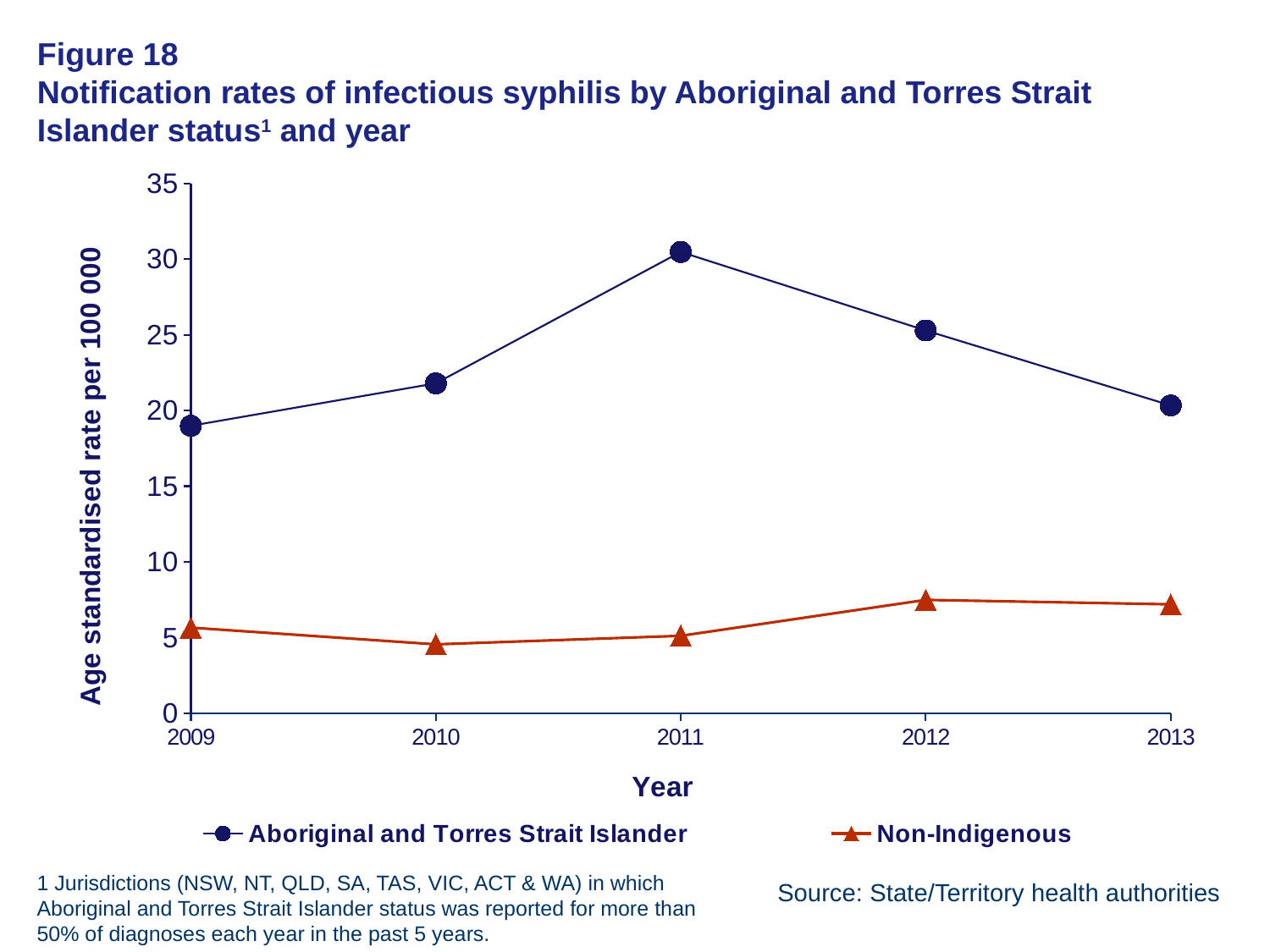

# Figure 18 Notification rates of infectious syphilis by Aboriginal and Torres Strait Islander status1 and year

### Chart

| Category | Aboriginal and Torres Strait Islander | Non-Indigenous |
|---|---|---|
| 2009.0 | 18.98894749867311 | 5.644698179223728 |
| 2010.0 | 21.79373072093051 | 4.538533388375916 |
| 2011.0 | 30.48065300316608 | 5.104388435652631 |
| 2012.0 | 25.28934923662372 | 7.478058651883687 |
| 2013.0 | 20.33477969677633 | 7.186445576746536 |
1 Jurisdictions (NSW, NT, QLD, SA, TAS, VIC, ACT & WA) in which Aboriginal and Torres Strait Islander status was reported for more than 50% of diagnoses each year in the past 5 years.
Source: State/Territory health authorities